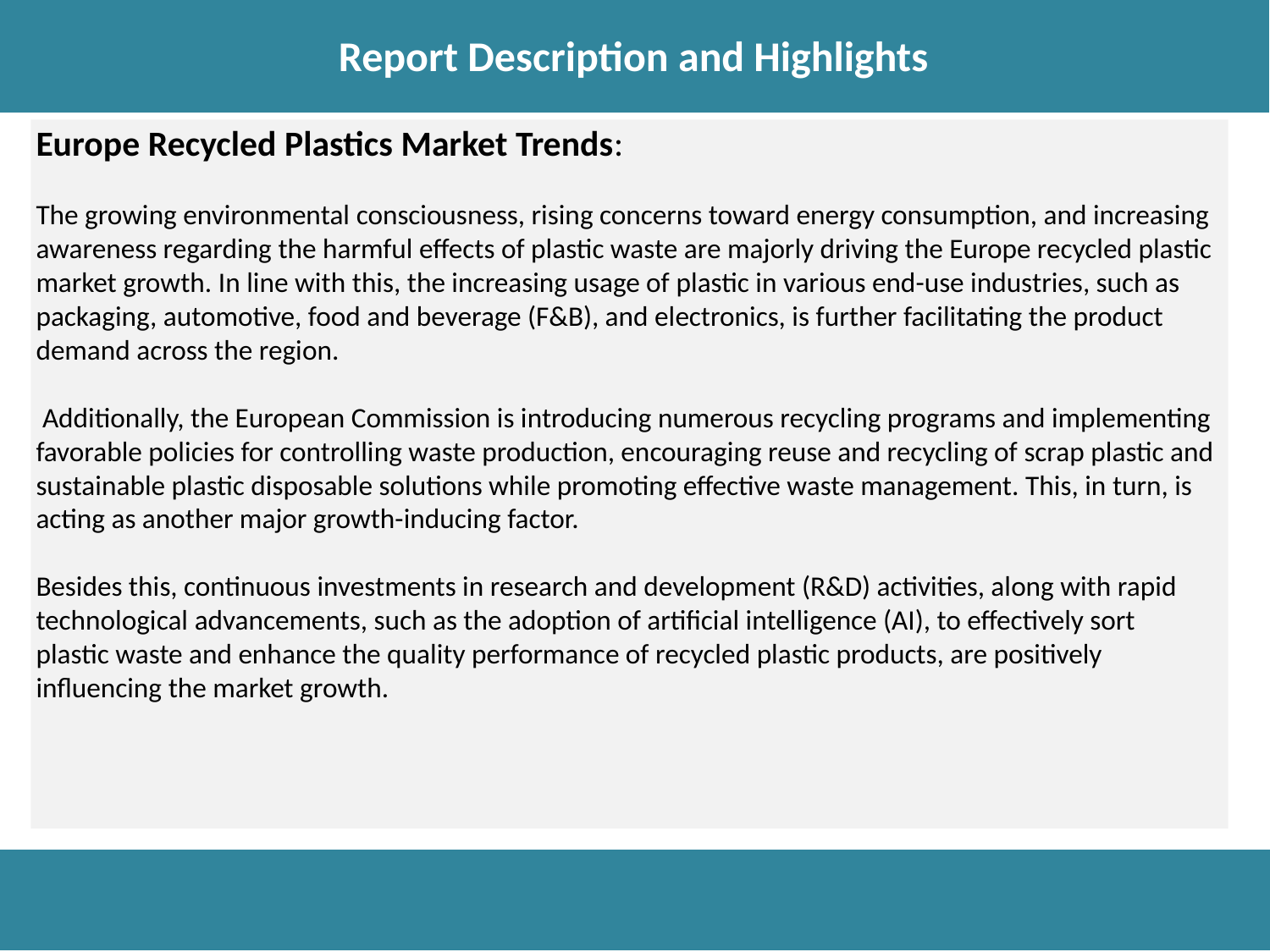

Report Description and Highlights

Report Description
Europe Recycled Plastics Market Trends:

The growing environmental consciousness, rising concerns toward energy consumption, and increasing awareness regarding the harmful effects of plastic waste are majorly driving the Europe recycled plastic market growth. In line with this, the increasing usage of plastic in various end-use industries, such as packaging, automotive, food and beverage (F&B), and electronics, is further facilitating the product demand across the region.

 Additionally, the European Commission is introducing numerous recycling programs and implementing favorable policies for controlling waste production, encouraging reuse and recycling of scrap plastic and sustainable plastic disposable solutions while promoting effective waste management. This, in turn, is acting as another major growth-inducing factor.

Besides this, continuous investments in research and development (R&D) activities, along with rapid technological advancements, such as the adoption of artificial intelligence (AI), to effectively sort plastic waste and enhance the quality performance of recycled plastic products, are positively influencing the market growth.